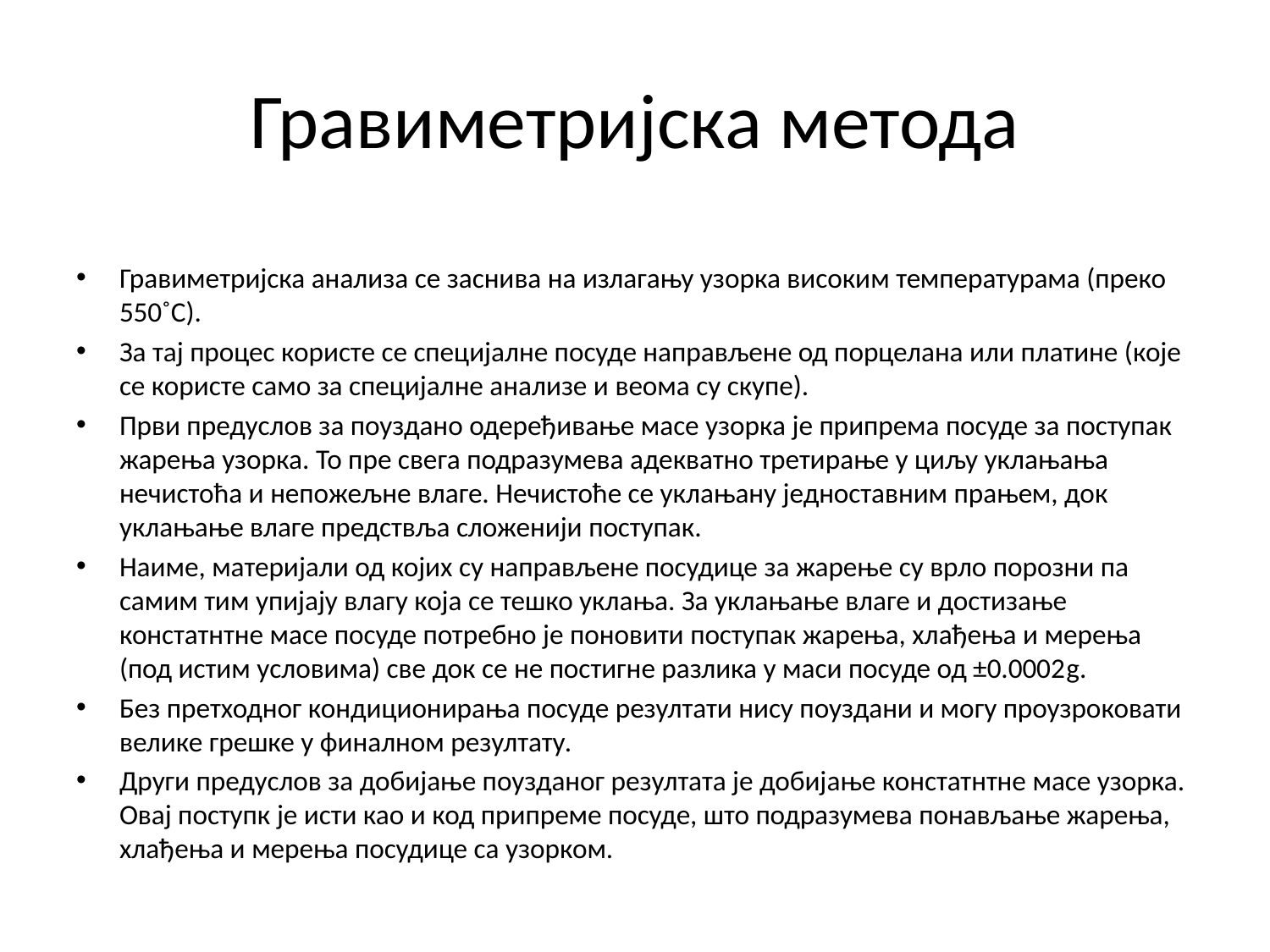

# Гравиметријска метода
Гравиметријска анализа се заснива на излагању узорка високим температурама (преко 550˚С).
За тај процес користе се специјалне посуде направљене од порцелана или платине (које се користе само за специјалне анализе и веома су скупе).
Први предуслов за поуздано одеређивање масе узорка је припрема посуде за поступак жарења узорка. То пре свега подразумева адекватно третирање у циљу уклањања нечистоћа и непожељне влаге. Нечистоће се уклањану једноставним прањем, док уклањање влаге предствља сложенији поступак.
Наиме, материјали од којих су направљене посудице за жарење су врло порозни па самим тим упијају влагу која се тешко уклања. За уклањање влаге и достизање констатнтне масе посуде потребно је поновити поступак жарења, хлађења и мерења (под истим условима) све док се не постигне разлика у маси посуде од ±0.0002g.
Без претходног кондиционирања посуде резултати нису поуздани и могу проузроковати велике грешке у финалном резултату.
Други предуслов за добијање поузданог резултата је добијање констатнтне масе узорка. Овај поступк је исти као и код припреме посуде, што подразумева понављање жарења, хлађења и мерења посудице са узорком.